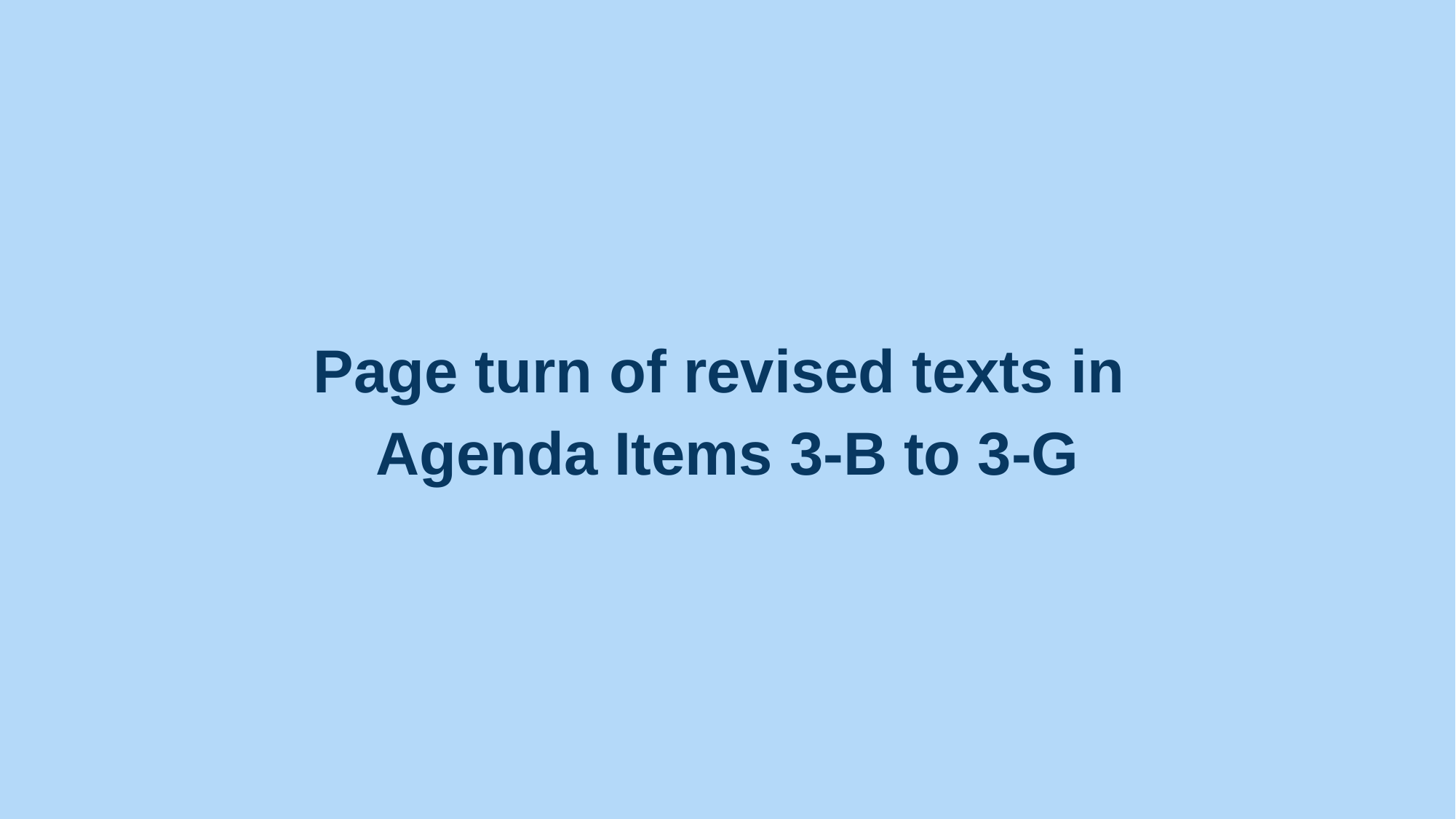

Page turn of revised texts in
Agenda Items 3-B to 3-G
50